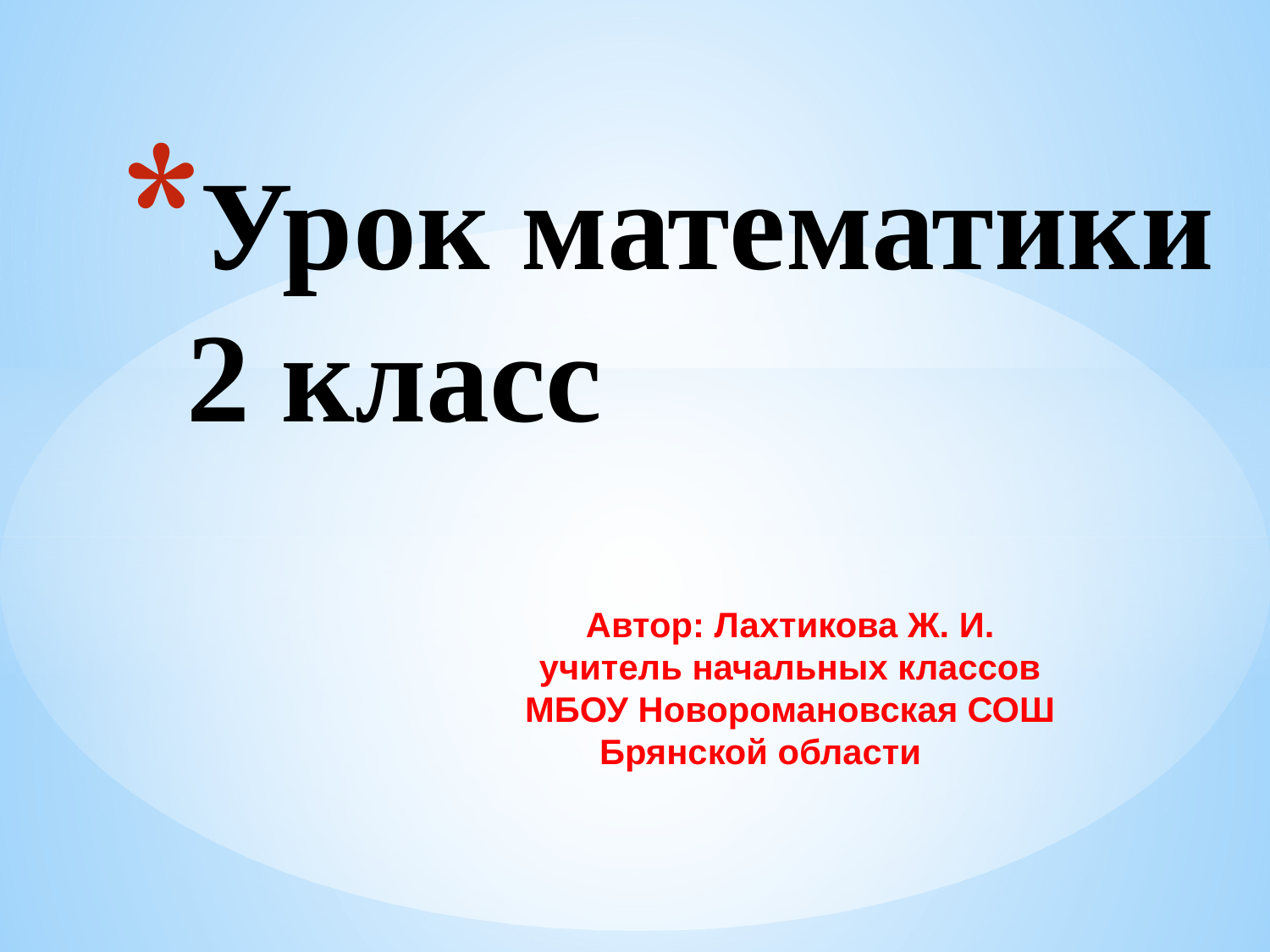

# Урок математики 2 класс
Автор: Лахтикова Ж. И.
учитель начальных классов
МБОУ Новоромановская СОШ
Брянской области